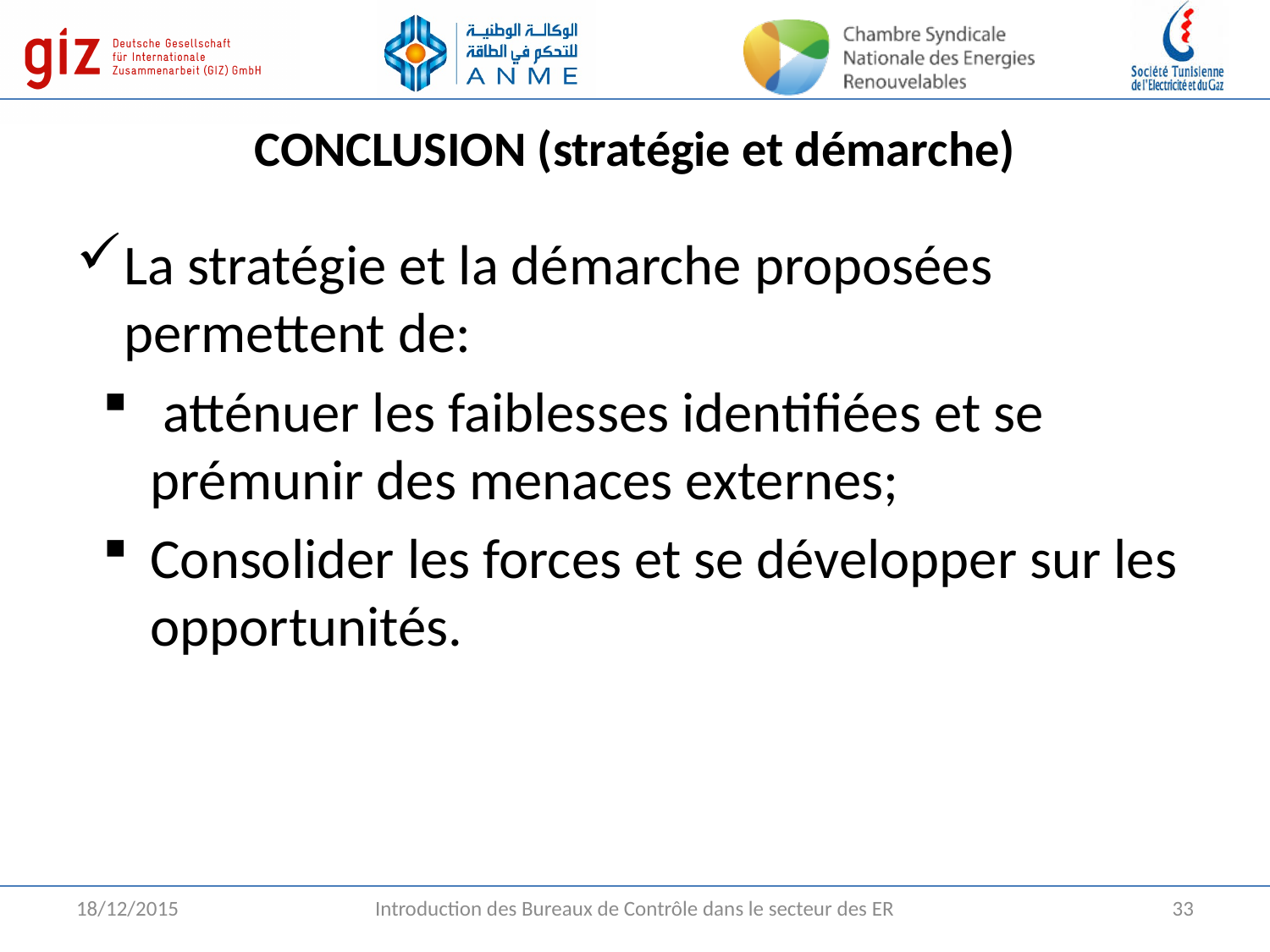

CONCLUSION (stratégie et démarche)
La stratégie et la démarche proposées permettent de:
 atténuer les faiblesses identifiées et se prémunir des menaces externes;
Consolider les forces et se développer sur les opportunités.

18/12/2015
Introduction des Bureaux de Contrôle dans le secteur des ER
33